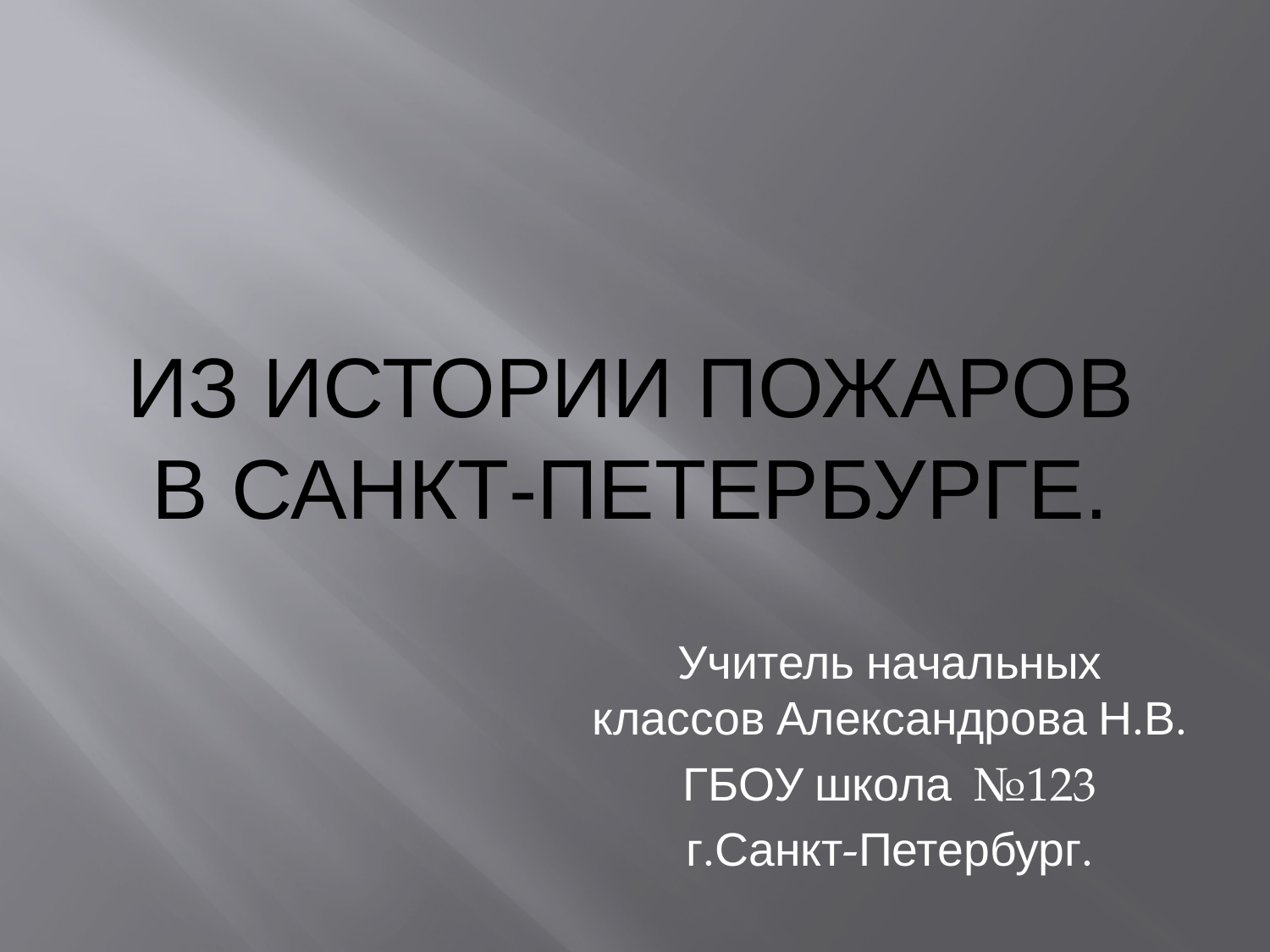

# Из истории пожаров в Санкт-Петербурге.
Учитель начальных классов Александрова Н.В.
ГБОУ школа  №123
г.Санкт-Петербург.